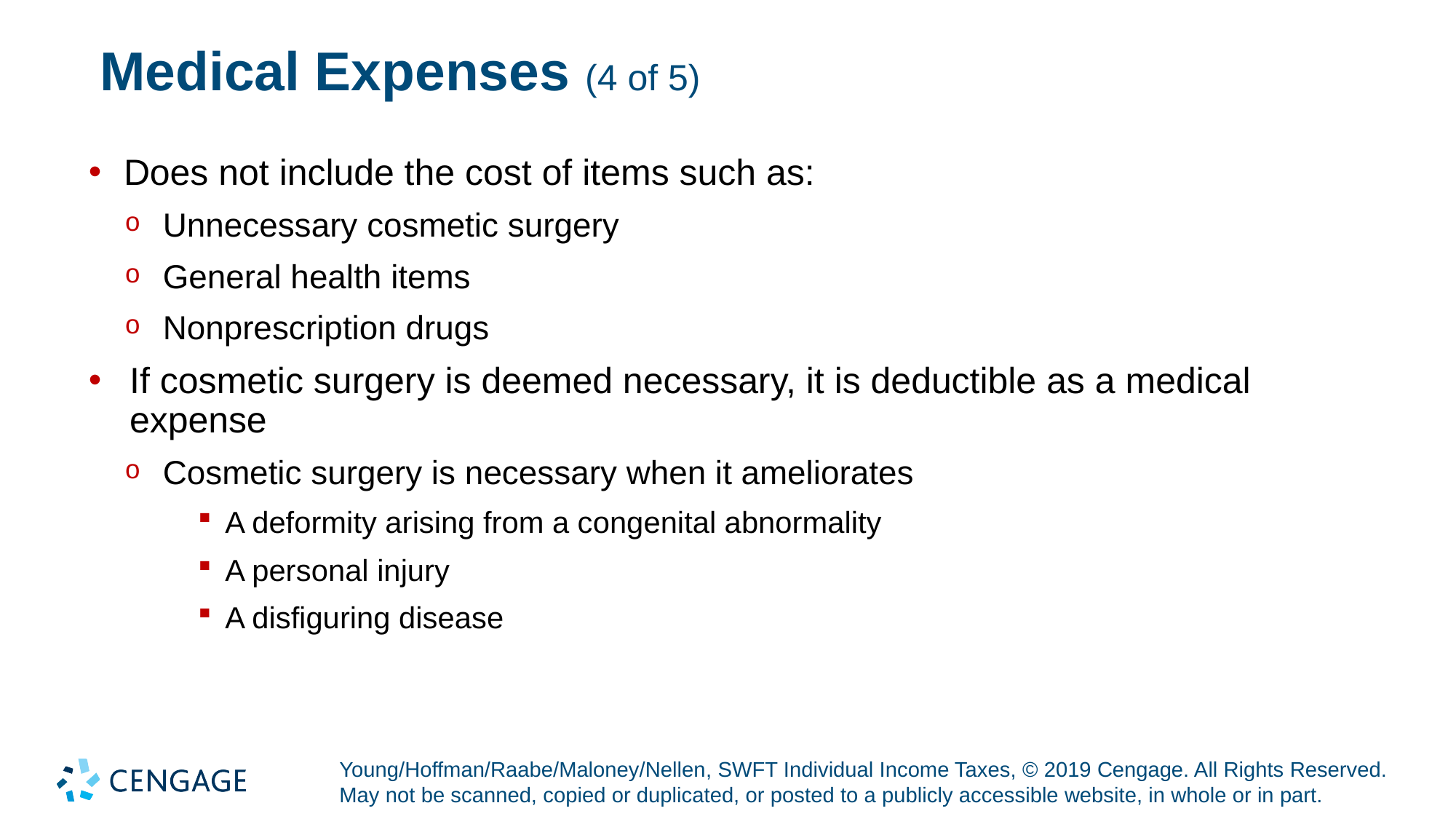

# Medical Expenses (4 of 5)
Does not include the cost of items such as:
Unnecessary cosmetic surgery
General health items
Nonprescription drugs
If cosmetic surgery is deemed necessary, it is deductible as a medical expense
Cosmetic surgery is necessary when it ameliorates
A deformity arising from a congenital abnormality
A personal injury
A disfiguring disease